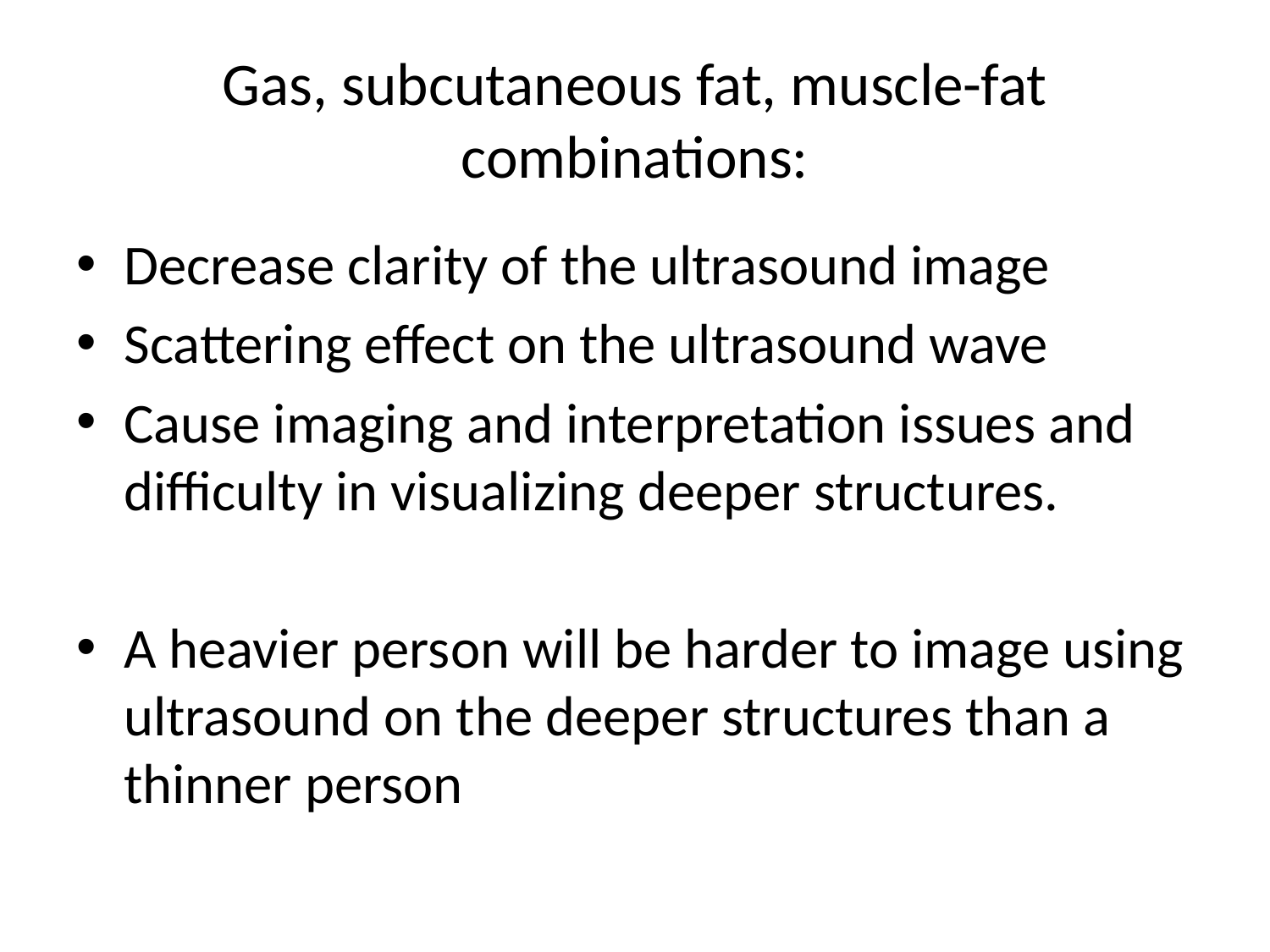

# Gas, subcutaneous fat, muscle-fat combinations:
Decrease clarity of the ultrasound image
Scattering effect on the ultrasound wave
Cause imaging and interpretation issues and difficulty in visualizing deeper structures.

A heavier person will be harder to image using ultrasound on the deeper structures than a thinner person